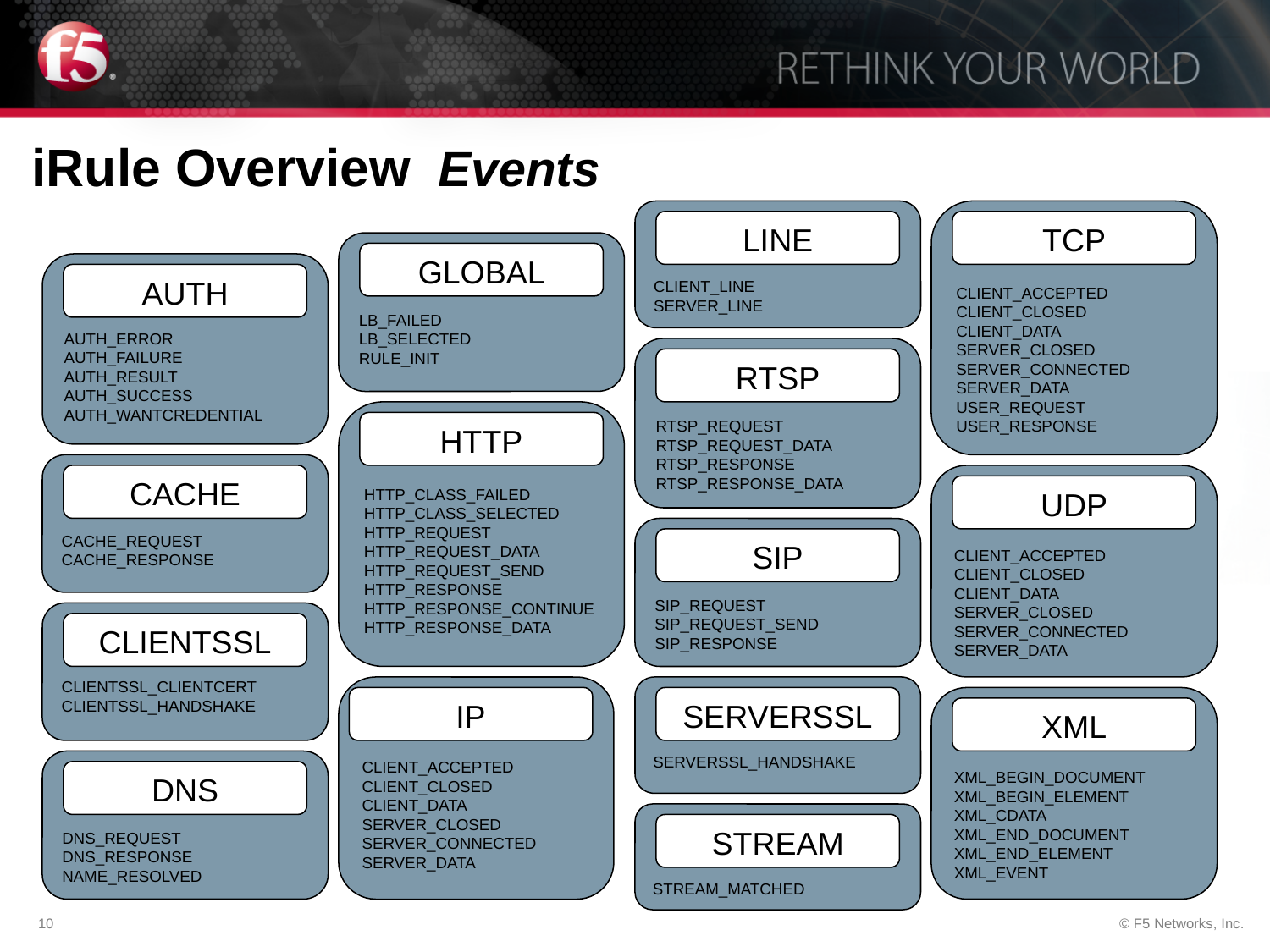

# iRule Overview  Events
LINE

CLIENT_LINE
SERVER_LINE
TCP

CLIENT_ACCEPTED
CLIENT_CLOSED
CLIENT_DATA
SERVER_CLOSED
SERVER_CONNECTED
SERVER_DATA
USER_REQUEST
USER_RESPONSE
LINE
TCP
GLOBAL

LB_FAILED
LB_SELECTED
RULE_INIT
GLOBAL
AUTH

AUTH_ERROR
AUTH_FAILURE
AUTH_RESULT
AUTH_SUCCESS
AUTH_WANTCREDENTIAL
AUTH
RTSP

RTSP_REQUEST
RTSP_REQUEST_DATA
RTSP_RESPONSE
RTSP_RESPONSE_DATA
RTSP
HTTP

HTTP_CLASS_FAILED
HTTP_CLASS_SELECTED
HTTP_REQUEST
HTTP_REQUEST_DATA
HTTP_REQUEST_SEND
HTTP_RESPONSE
HTTP_RESPONSE_CONTINUE
HTTP_RESPONSE_DATA
HTTP
CACHE

CACHE_REQUEST
CACHE_RESPONSE
CACHE
UDP

CLIENT_ACCEPTED
CLIENT_CLOSED
CLIENT_DATA
SERVER_CLOSED
SERVER_CONNECTED
SERVER_DATA
UDP
SIP

SIP_REQUEST
SIP_REQUEST_SEND
SIP_RESPONSE
SIP
CLIENTSSL

CLIENTSSL_CLIENTCERT
CLIENTSSL_HANDSHAKE
CLIENTSSL
IP

CLIENT_ACCEPTED
CLIENT_CLOSED
CLIENT_DATA
SERVER_CLOSED
SERVER_CONNECTED
SERVER_DATA
SERVERSSL

SERVERSSL_HANDSHAKE
IP
SERVERSSL
XML

XML_BEGIN_DOCUMENT
XML_BEGIN_ELEMENT
XML_CDATA
XML_END_DOCUMENT
XML_END_ELEMENT
XML_EVENT
XML
DNS

DNS_REQUEST
DNS_RESPONSE
NAME_RESOLVED
DNS
STREAM

STREAM_MATCHED
STREAM